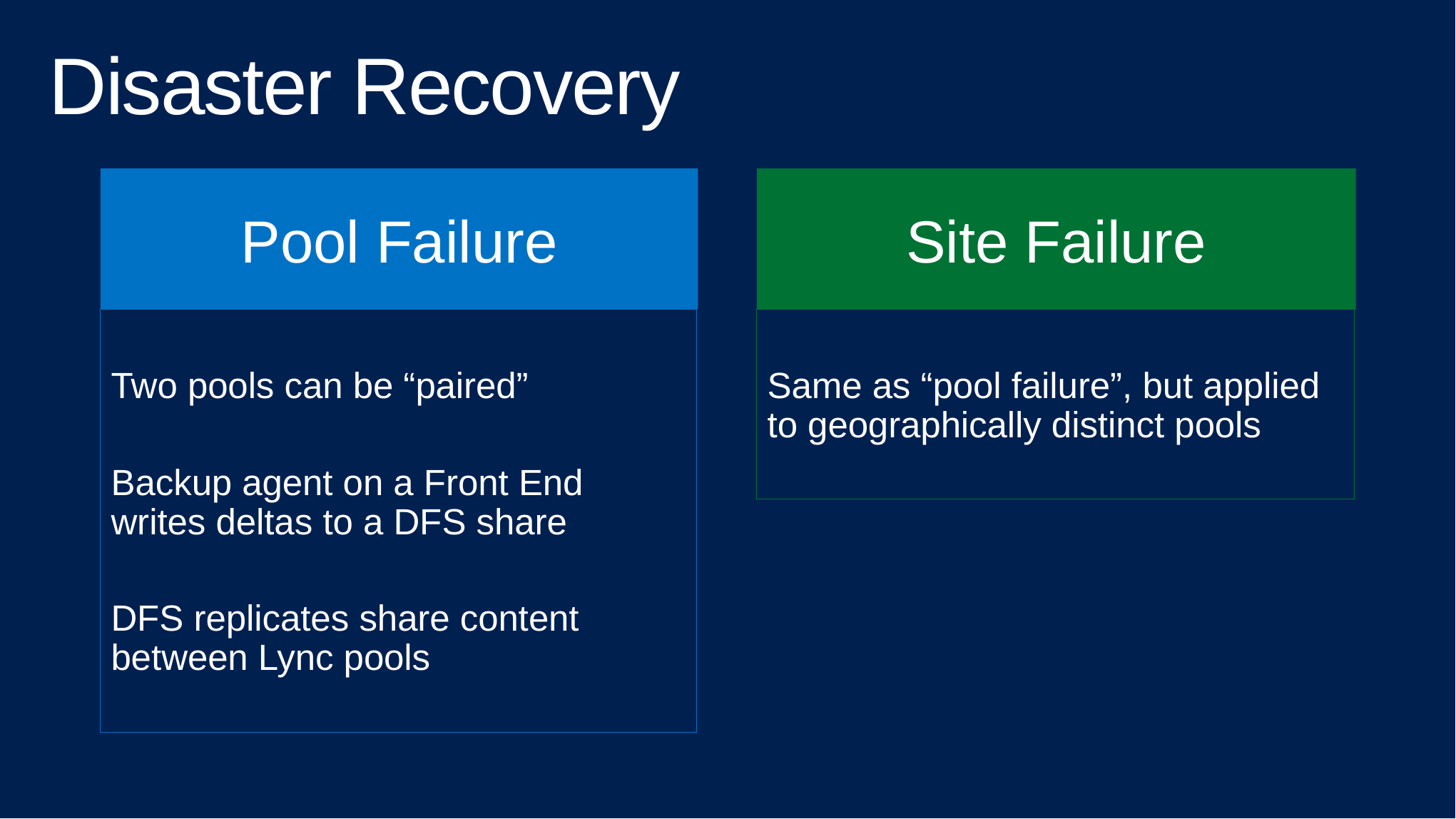

# Disaster Recovery
Pool Failure
Site Failure

Two pools can be “paired”

Backup agent on a Front End writes deltas to a DFS share

DFS replicates share content between Lync pools

Same as “pool failure”, but applied to geographically distinct pools